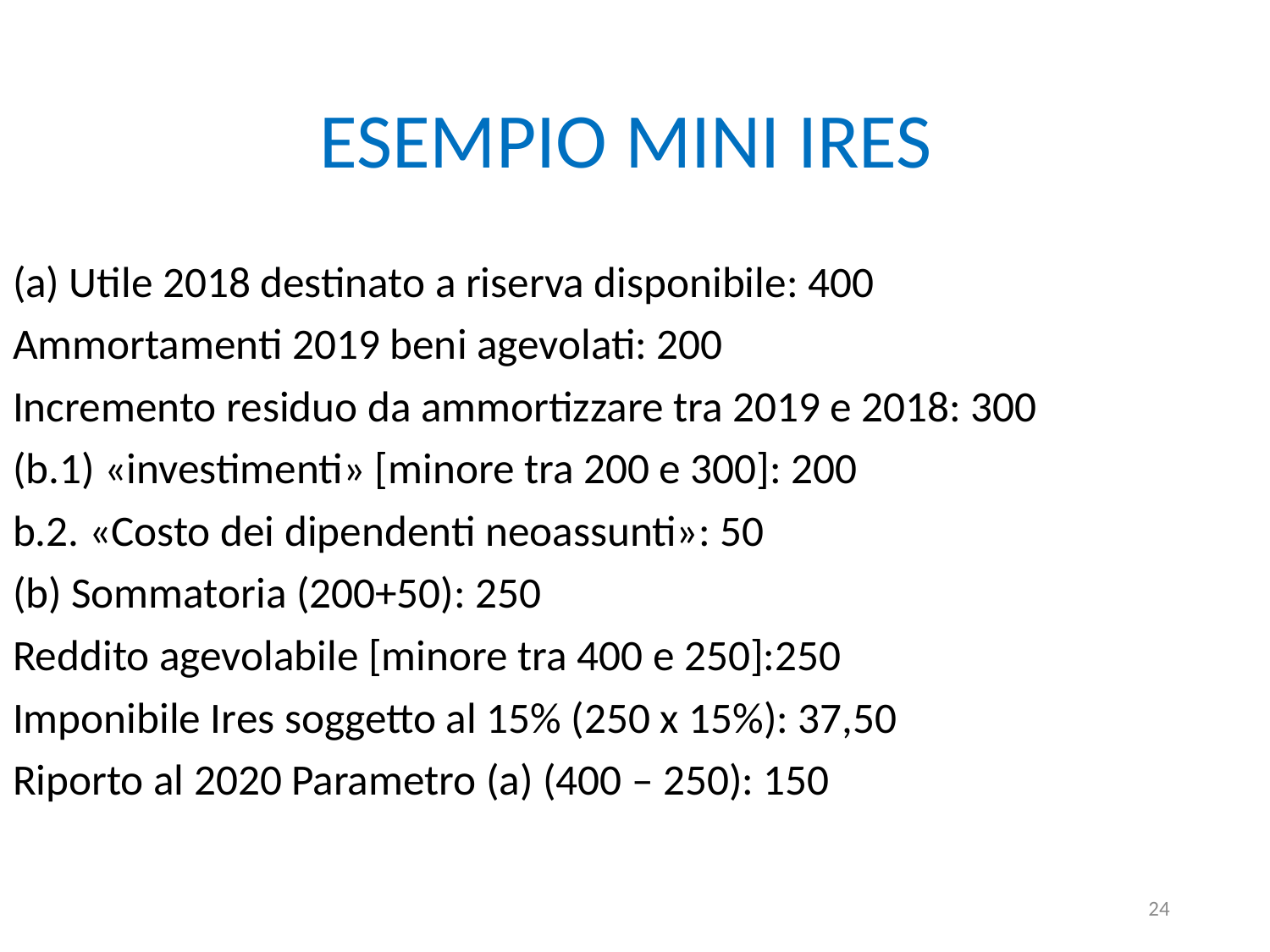

# ESEMPIO MINI IRES
(a) Utile 2018 destinato a riserva disponibile: 400
Ammortamenti 2019 beni agevolati: 200
Incremento residuo da ammortizzare tra 2019 e 2018: 300
(b.1) «investimenti» [minore tra 200 e 300]: 200
b.2. «Costo dei dipendenti neoassunti»: 50
(b) Sommatoria (200+50): 250
Reddito agevolabile [minore tra 400 e 250]:250
Imponibile Ires soggetto al 15% (250 x 15%): 37,50
Riporto al 2020 Parametro (a) (400 – 250): 150

24